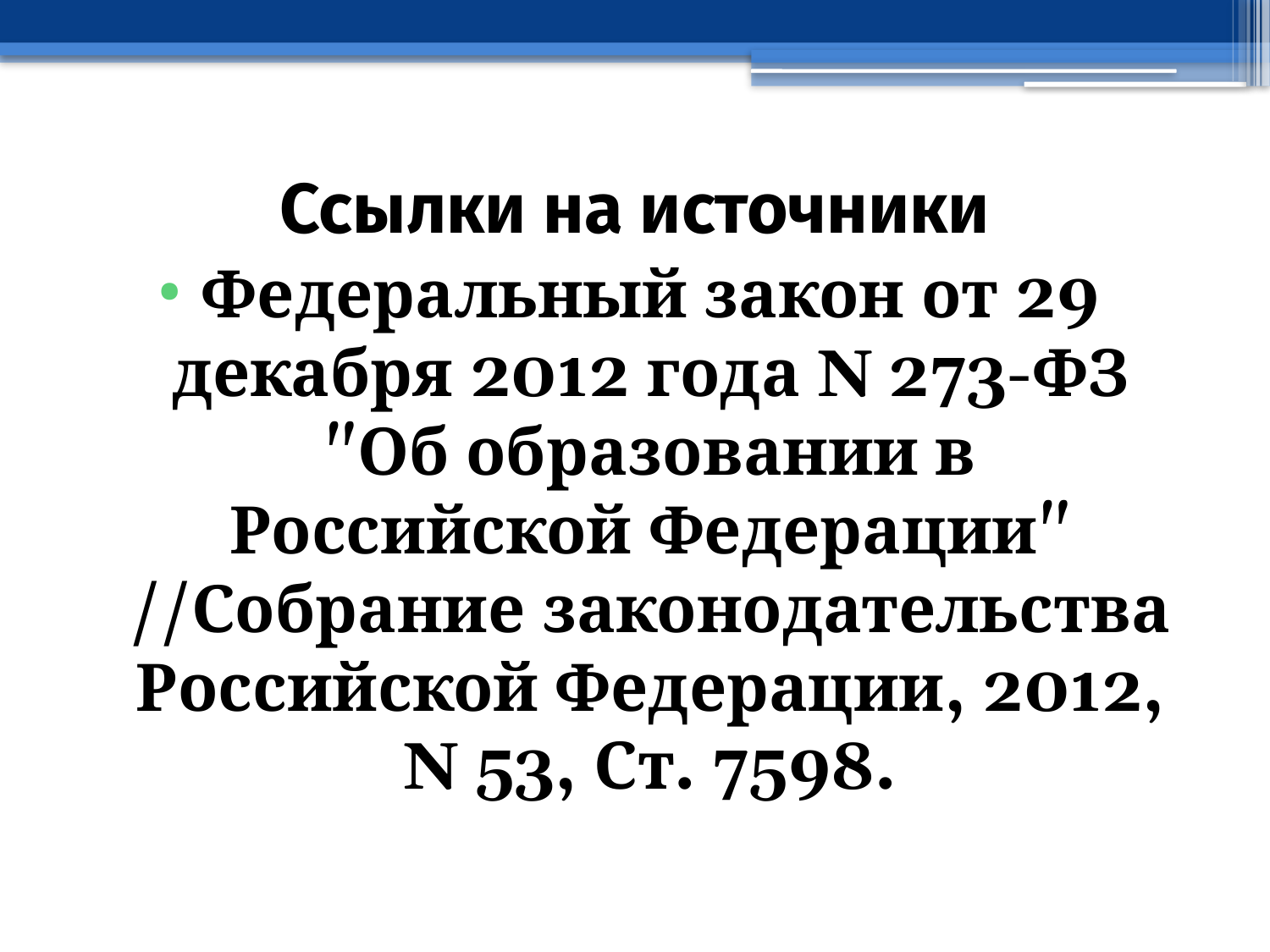

# Ссылки на источники
Федеральный закон от 29 декабря 2012 года N 273-ФЗ "Об образовании в Российской Федерации" //Собрание законодательства Российской Федерации, 2012, N 53, Ст. 7598.